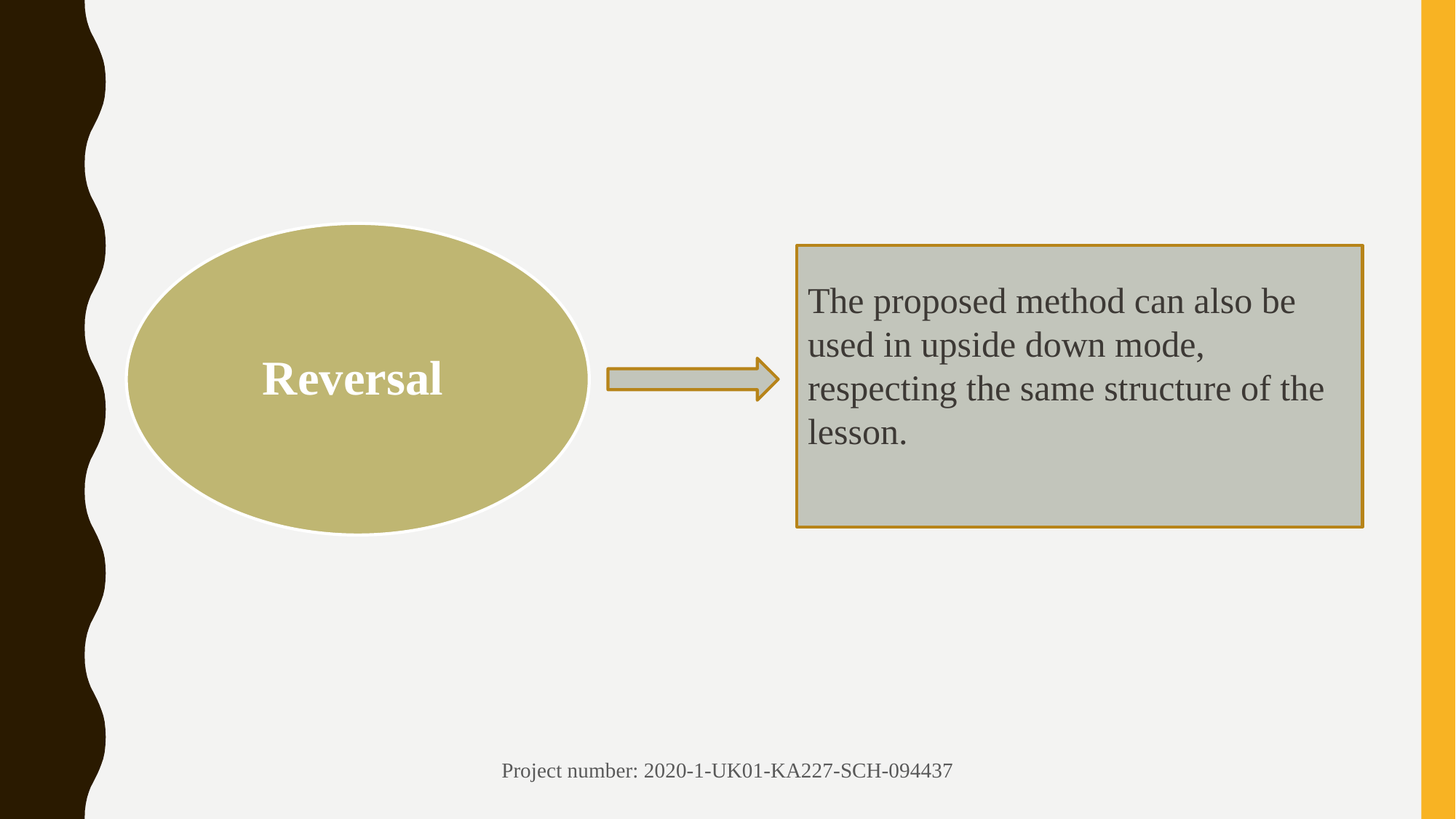

Reversal
The proposed method can also be used in upside down mode, respecting the same structure of the lesson.

Project number: 2020-1-UK01-KA227-SCH-094437